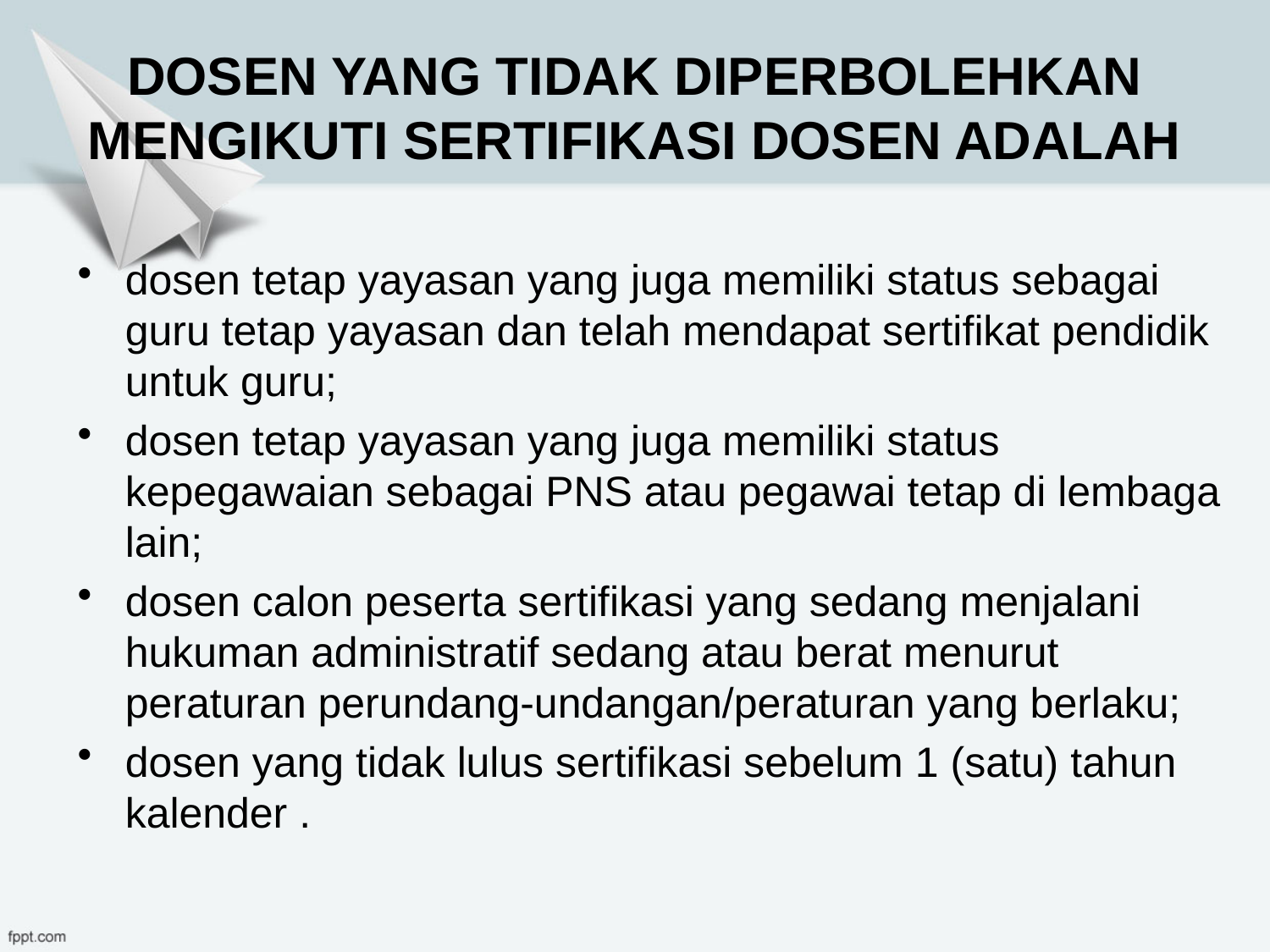

# DOSEN YANG TIDAK DIPERBOLEHKAN MENGIKUTI SERTIFIKASI DOSEN ADALAH
dosen tetap yayasan yang juga memiliki status sebagai guru tetap yayasan dan telah mendapat sertifikat pendidik untuk guru;
dosen tetap yayasan yang juga memiliki status kepegawaian sebagai PNS atau pegawai tetap di lembaga lain;
dosen calon peserta sertifikasi yang sedang menjalani hukuman administratif sedang atau berat menurut peraturan perundang-undangan/peraturan yang berlaku;
dosen yang tidak lulus sertifikasi sebelum 1 (satu) tahun kalender .